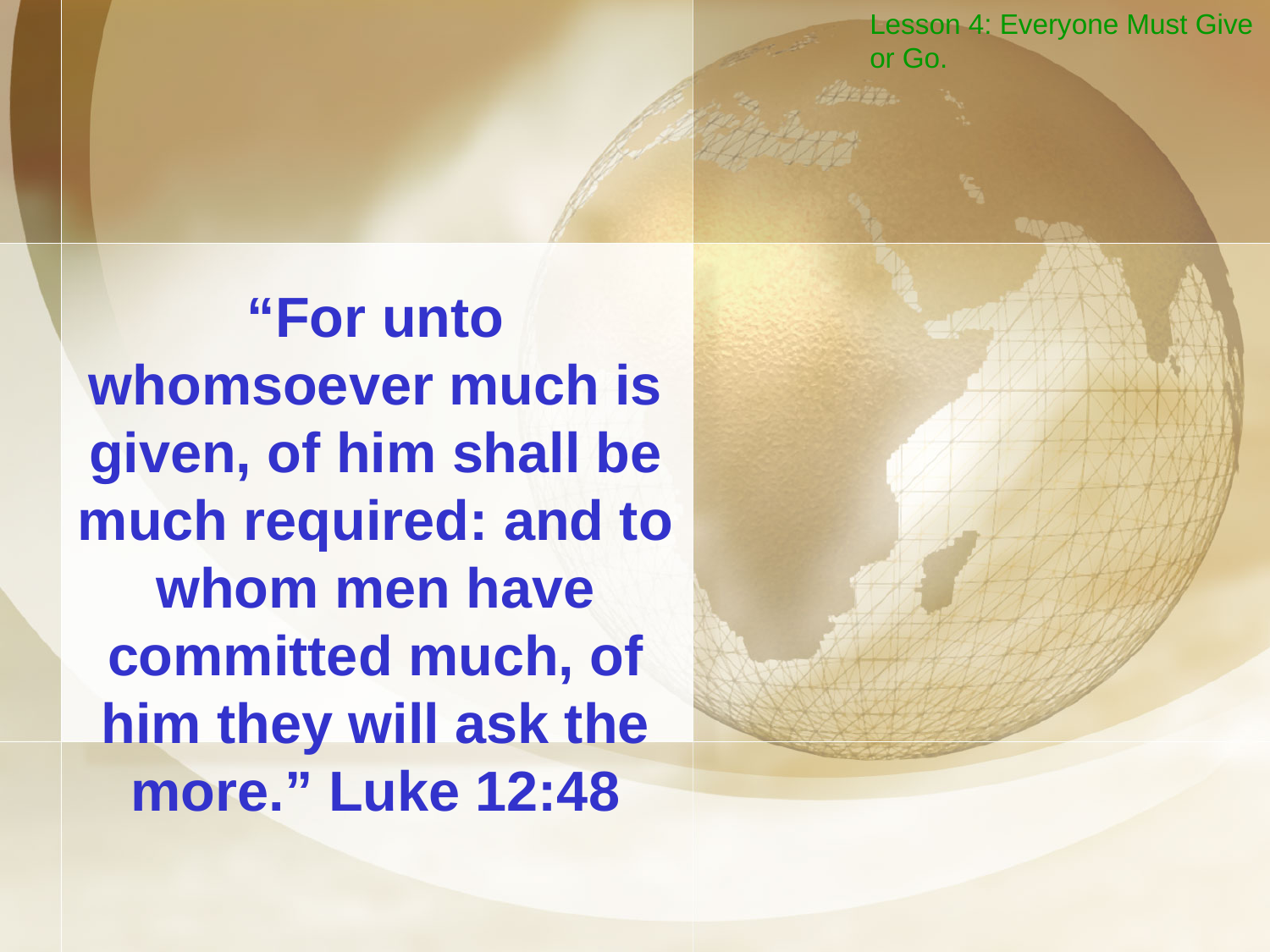

Lesson 4: Everyone Must Give or Go.
“For unto whomsoever much is given, of him shall be much required: and to whom men have committed much, of him they will ask the more.” Luke 12:48